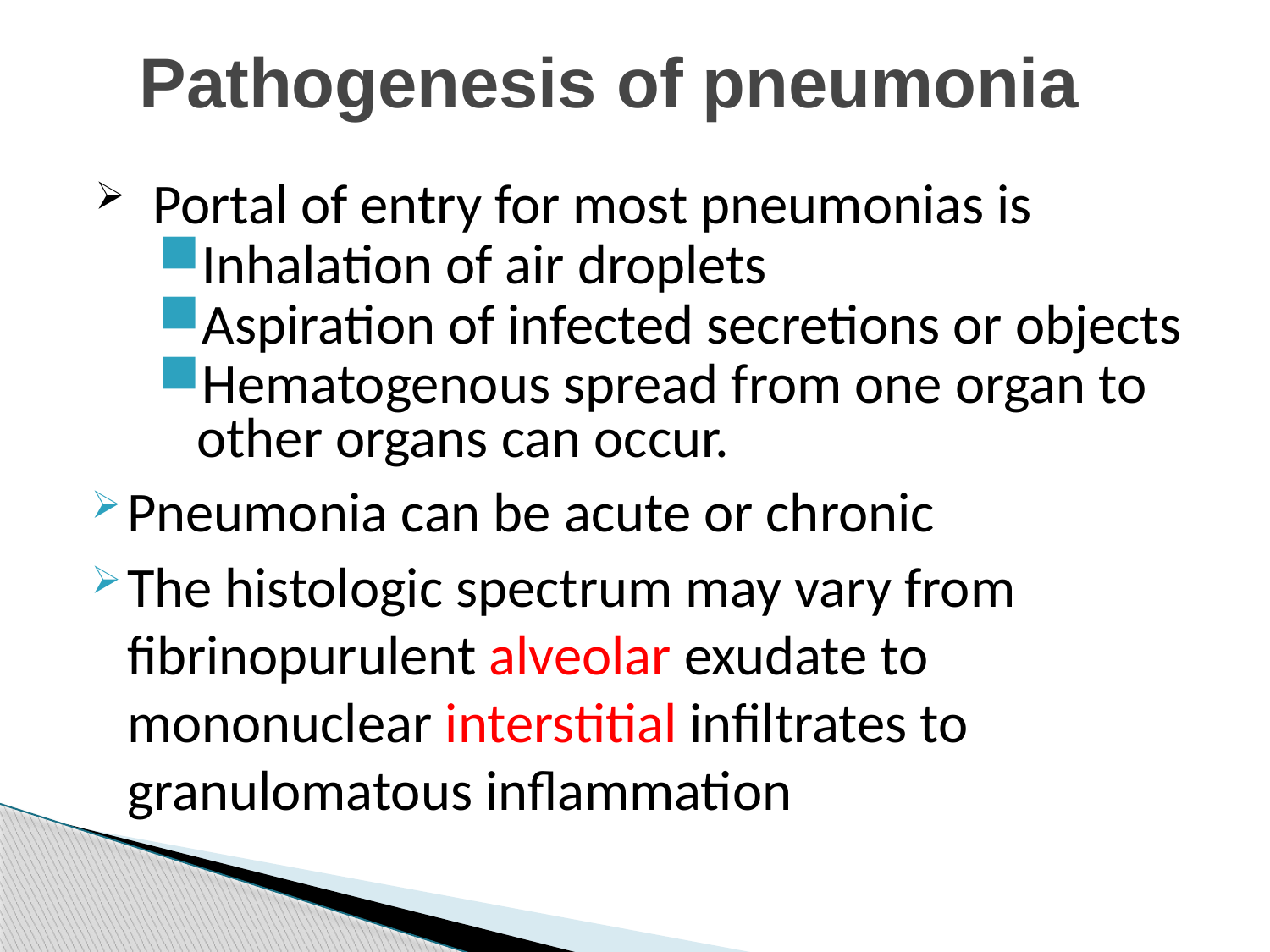

# Pathogenesis of pneumonia

Portal of entry for most pneumonias is
Inhalation of air droplets
Aspiration of infected secretions or objects
Hematogenous spread from one organ to other organs can occur.
Pneumonia can be acute or chronic
The histologic spectrum may vary from fibrinopurulent alveolar exudate to mononuclear interstitial infiltrates to granulomatous inflammation